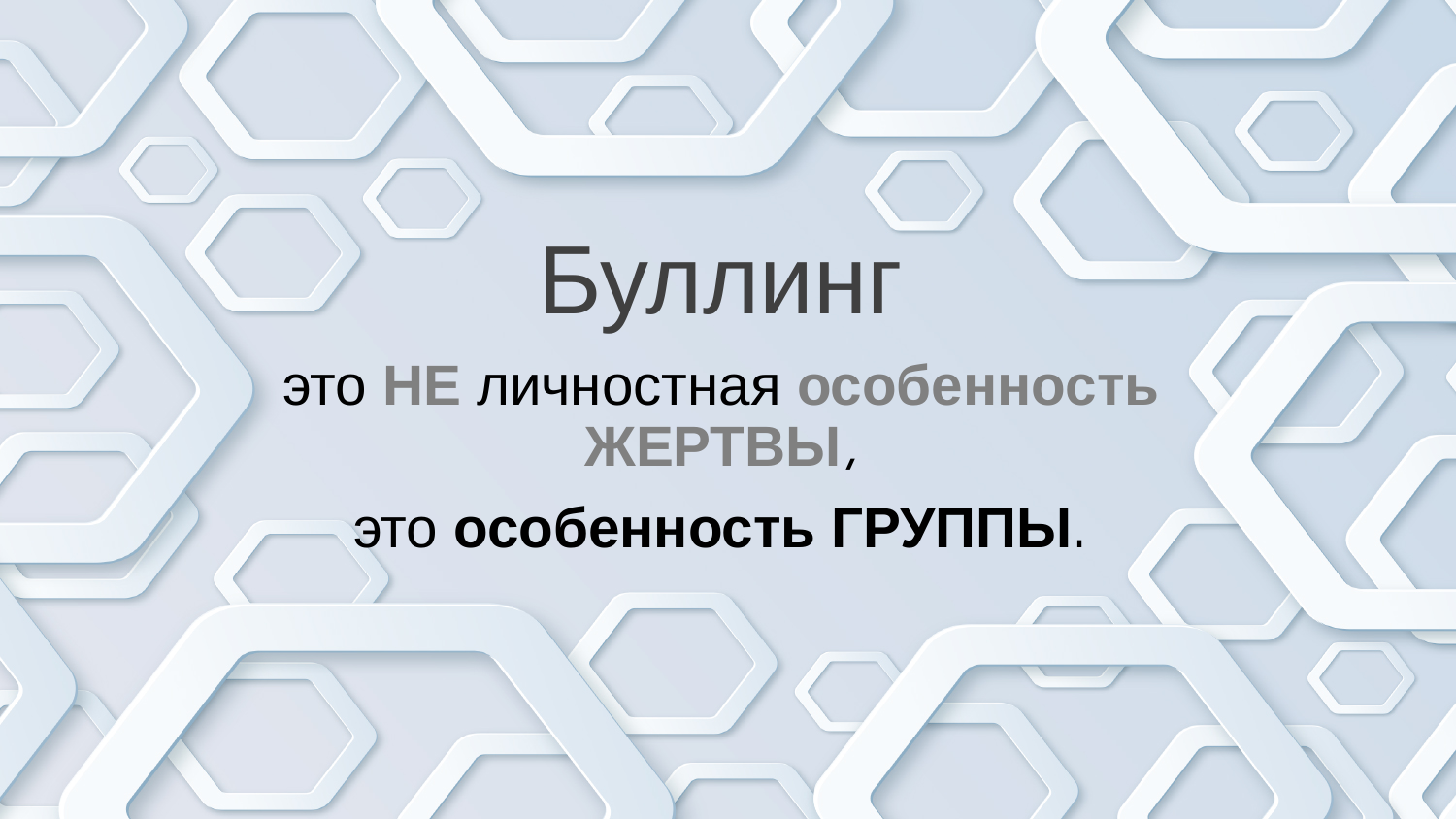

# Буллинг
это НЕ личностная особенность ЖЕРТВЫ,
это особенность ГРУППЫ.